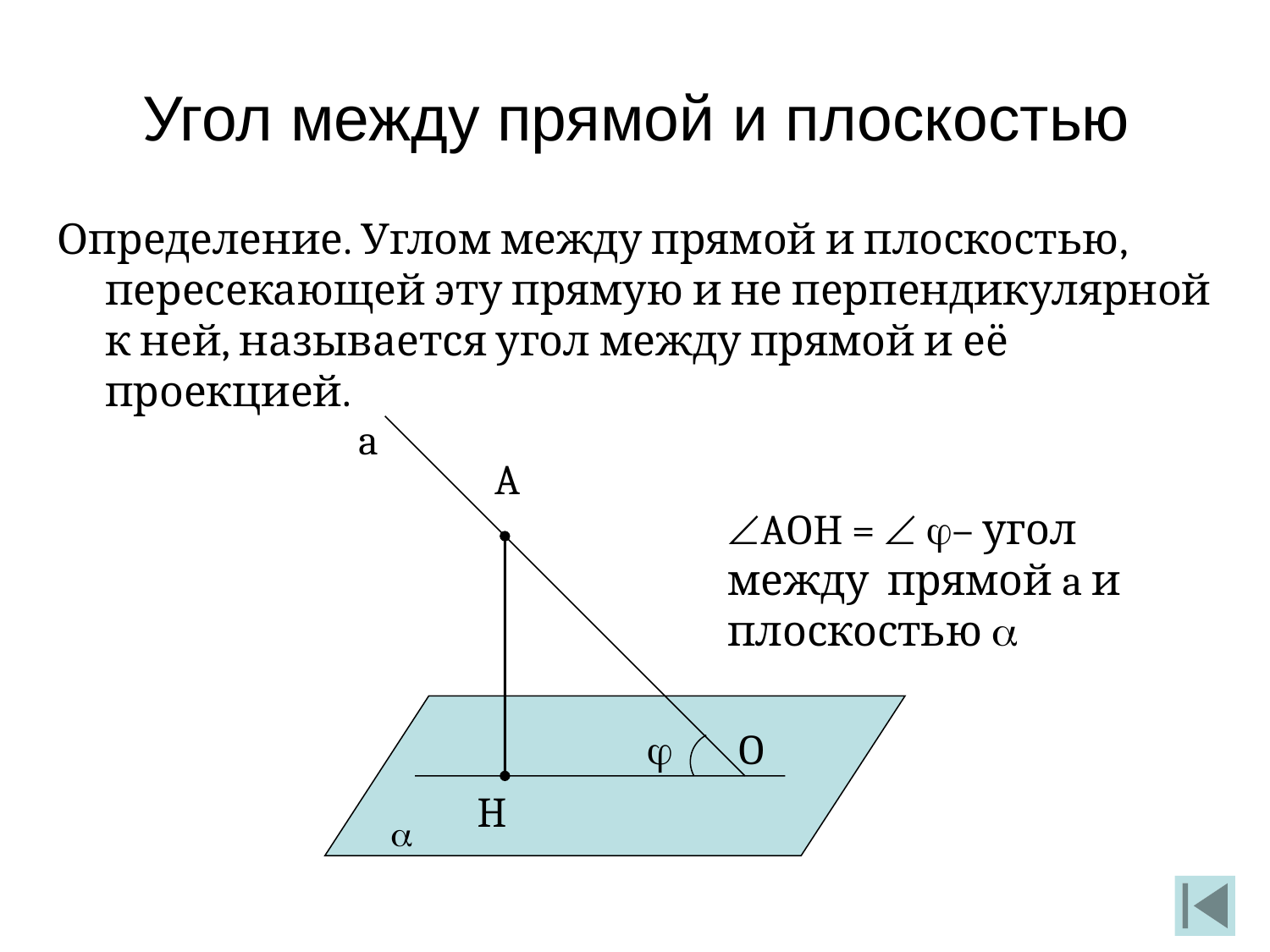

Угол между прямой и плоскостью
Определение. Углом между прямой и плоскостью, пересекающей эту прямую и не перпендикулярной к ней, называется угол между прямой и её проекцией.
a

A
∠AOH = ∠ ϕ– угол между  прямой a и плоскостью α

α
ϕ
O

H